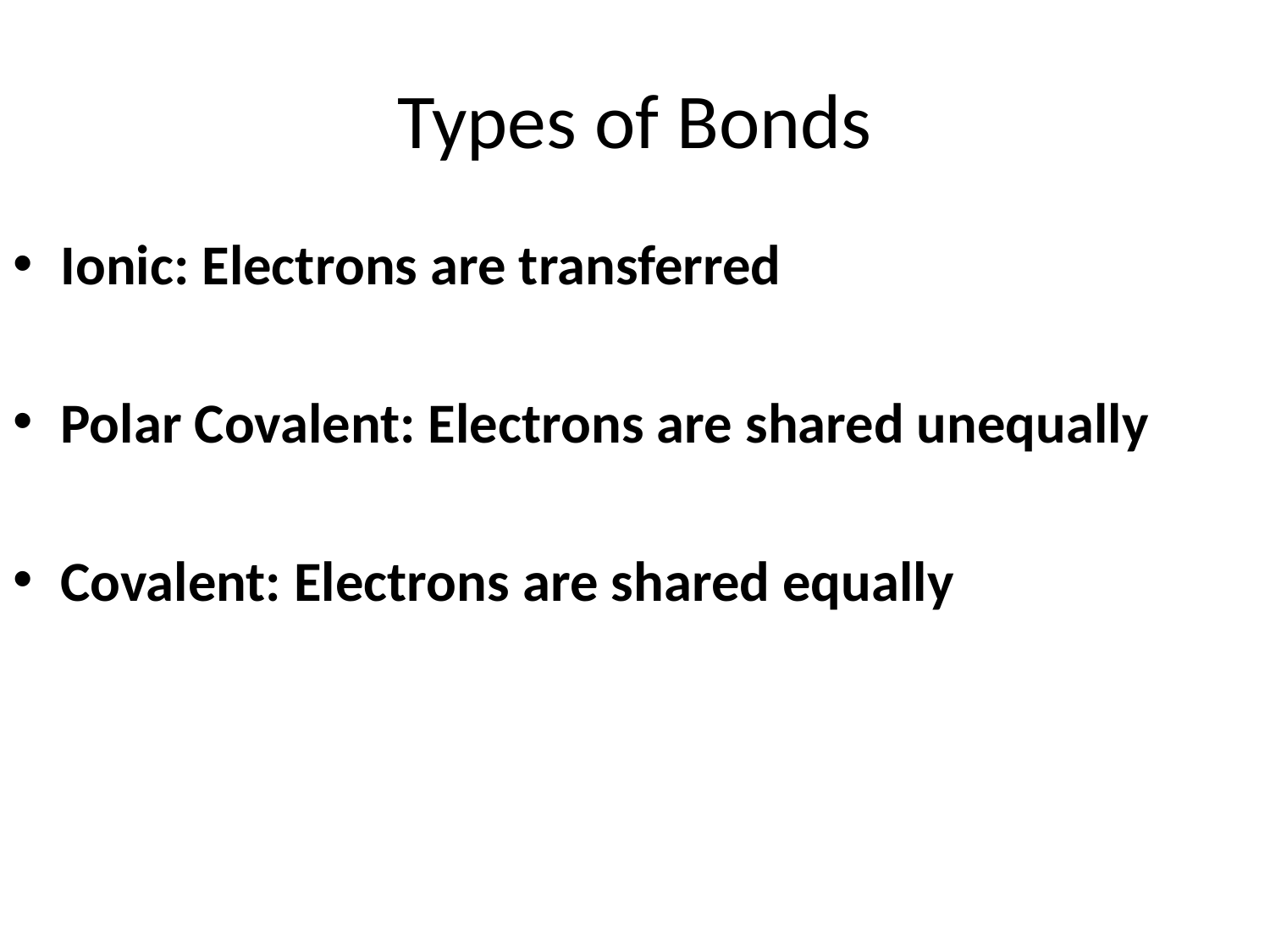

# Types of Bonds
Ionic: Electrons are transferred

Polar Covalent: Electrons are shared unequally

Covalent: Electrons are shared equally